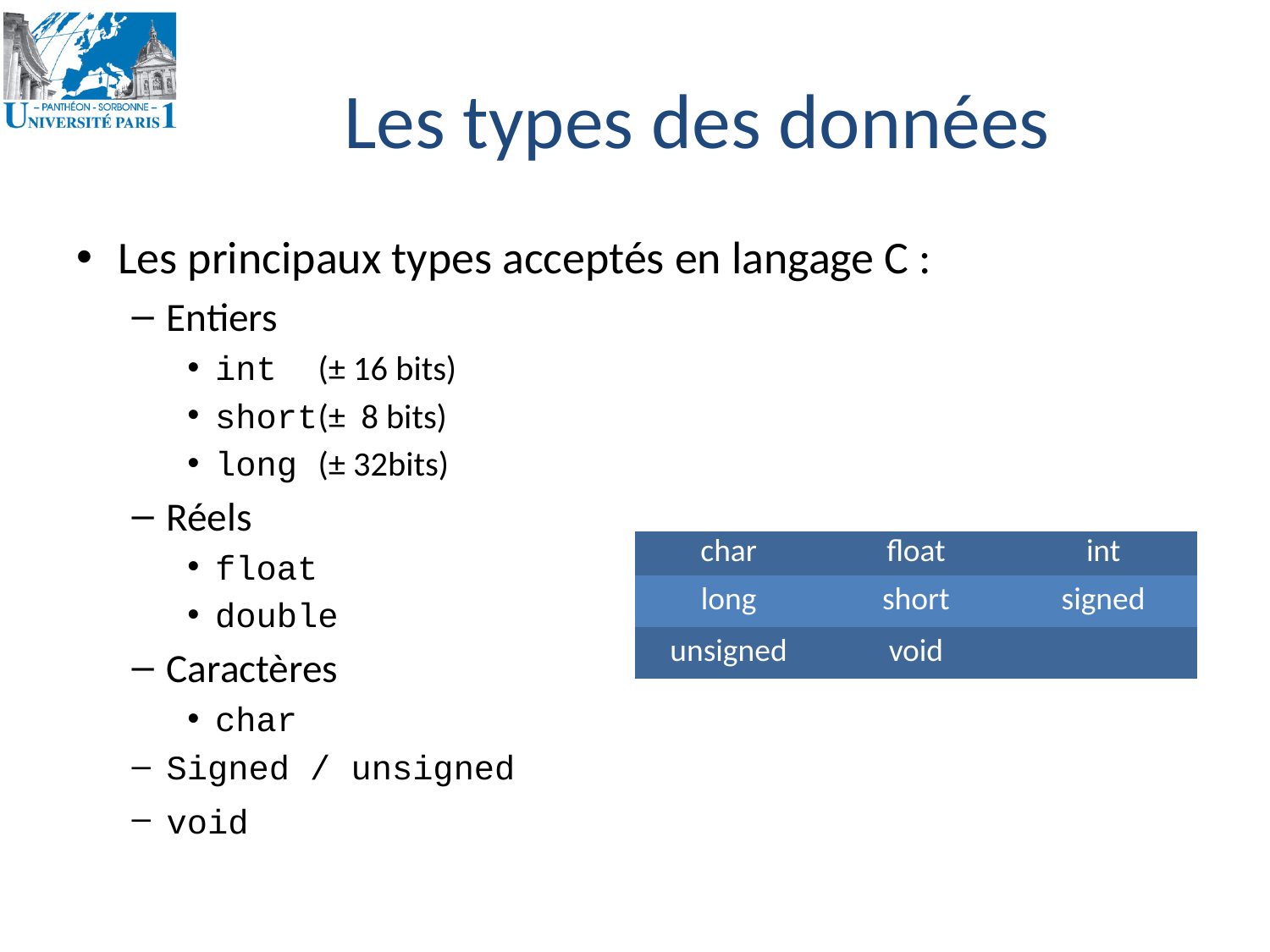

# Les types des données
Les principaux types acceptés en langage C :
Entiers
int		(± 16 bits)
short	(±  8 bits)
long		(± 32bits)
Réels
float
double
Caractères
char
Signed / unsigned
void
| char | float | int |
| --- | --- | --- |
| long | short | signed |
| unsigned | void |  |